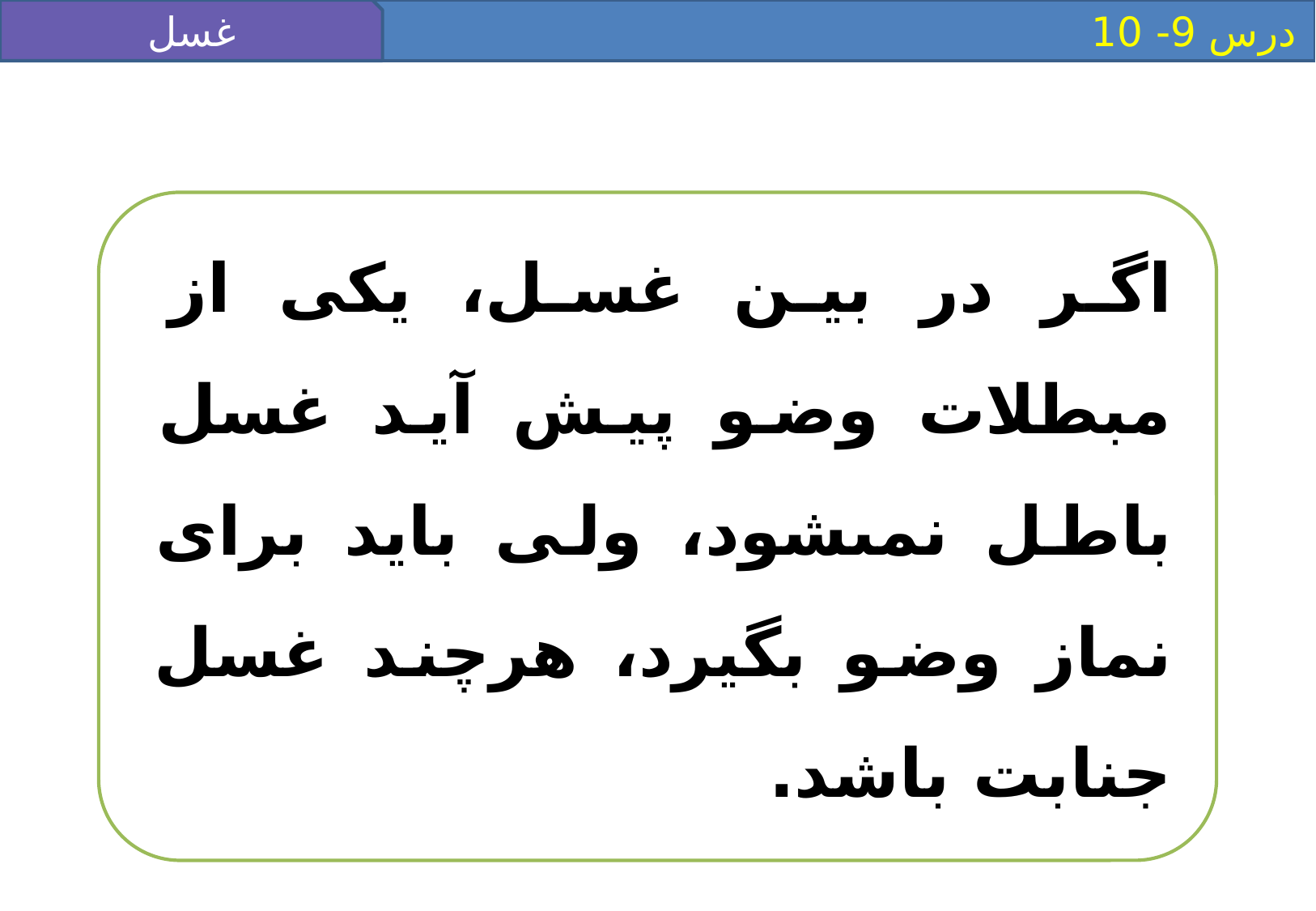

غسل
 درس 9- 10

اگر در بين غسل، يكى از مبطلات وضو پيش آيد غسل باطل نمى‏شود، ولى بايد براى نماز وضو بگيرد، هرچند غسل جنابت باشد.